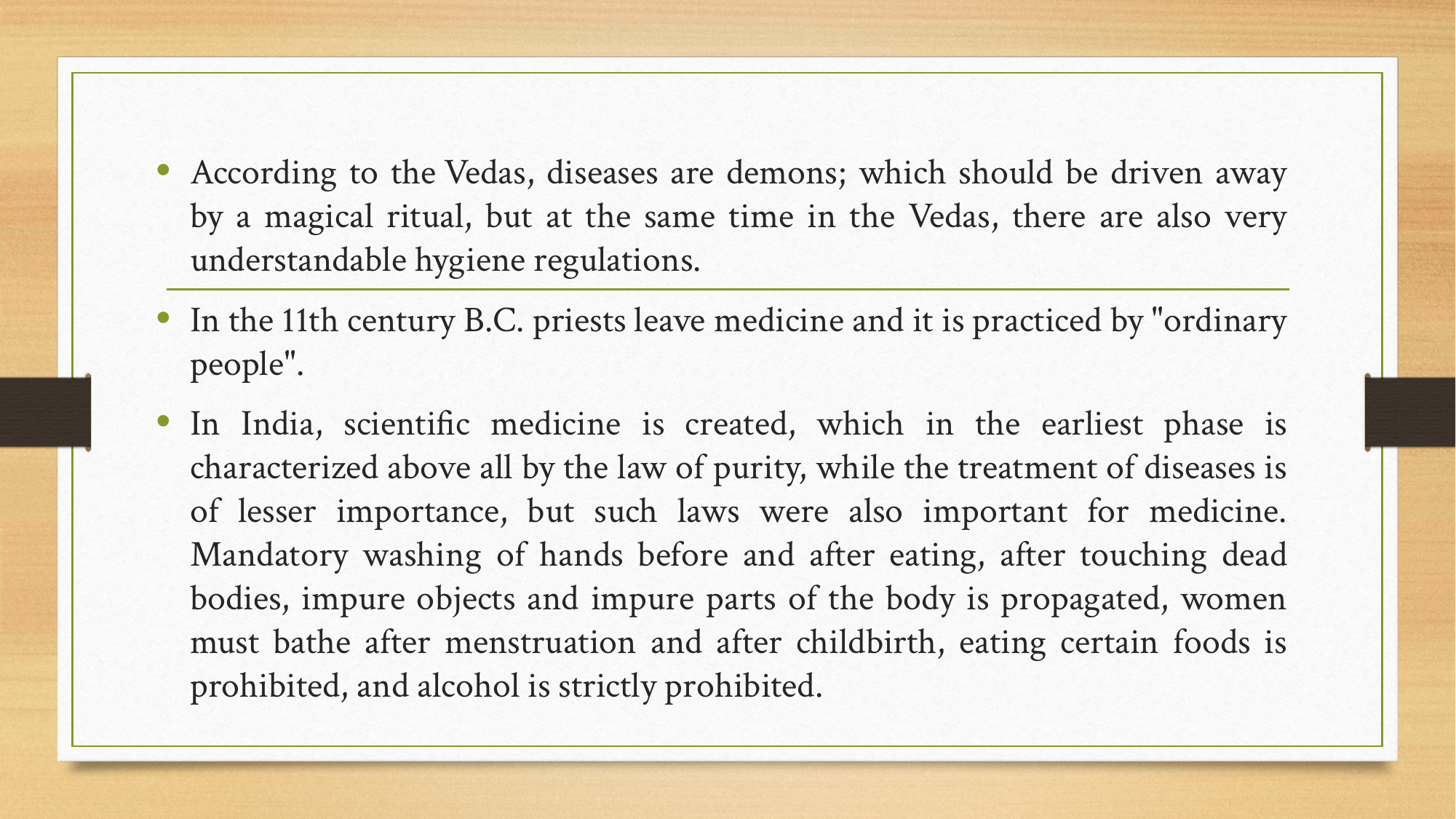

According to the Vedas, diseases are demons; which should be driven away by a magical ritual, but at the same time in the Vedas, there are also very understandable hygiene regulations.
In the 11th century B.C. priests leave medicine and it is practiced by "ordinary people".
In India, scientific medicine is created, which in the earliest phase is characterized above all by the law of purity, while the treatment of diseases is of lesser importance, but such laws were also important for medicine. Mandatory washing of hands before and after eating, after touching dead bodies, impure objects and impure parts of the body is propagated, women must bathe after menstruation and after childbirth, eating certain foods is prohibited, and alcohol is strictly prohibited.